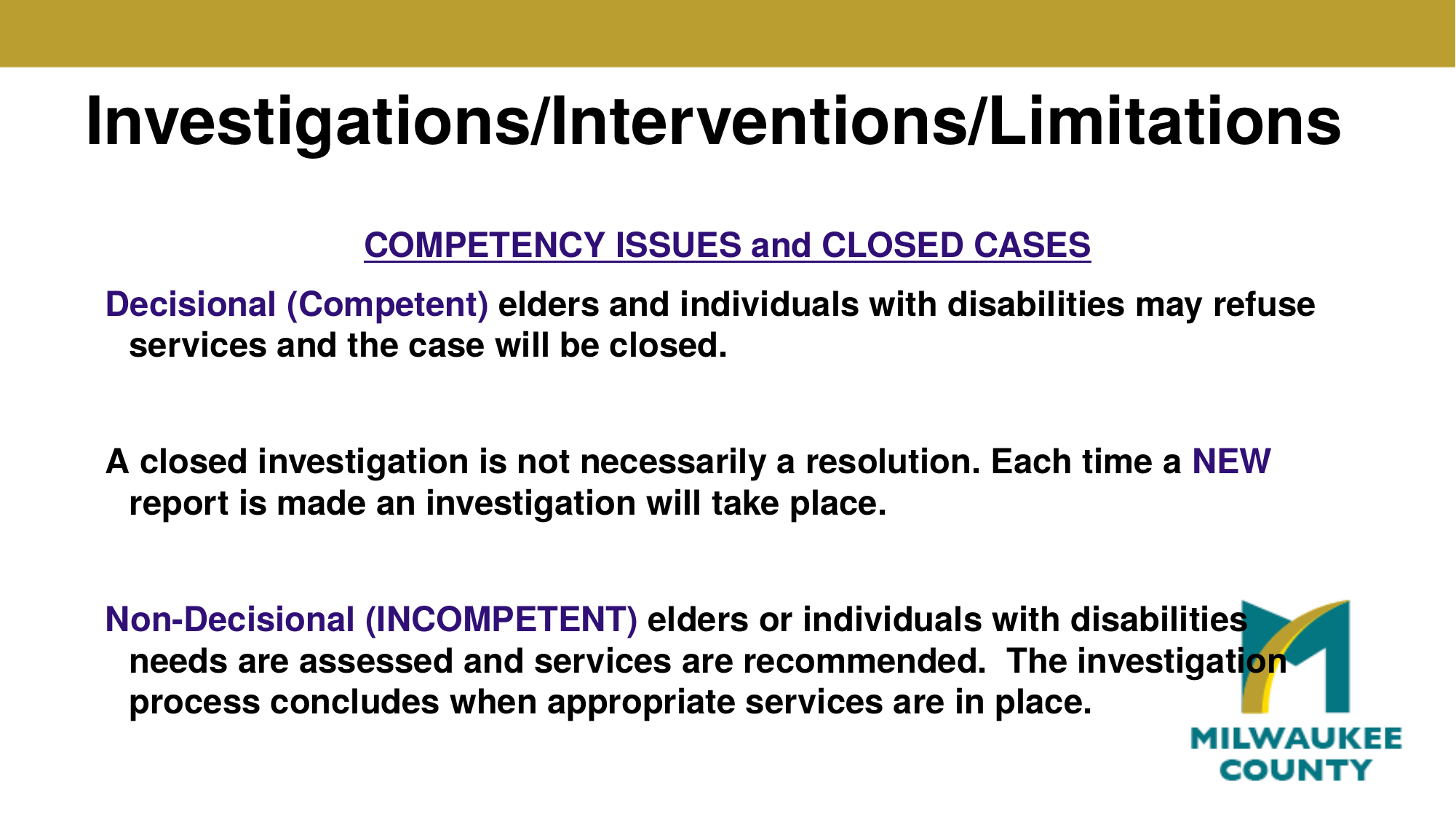

# Investigations/Interventions/Limitations
COMPETENCY ISSUES and CLOSED CASES
Decisional (Competent) elders and individuals with disabilities may refuse services and the case will be closed.

A closed investigation is not necessarily a resolution. Each time a NEW report is made an investigation will take place.

Non-Decisional (INCOMPETENT) elders or individuals with disabilities needs are assessed and services are recommended.  The investigation process concludes when appropriate services are in place.